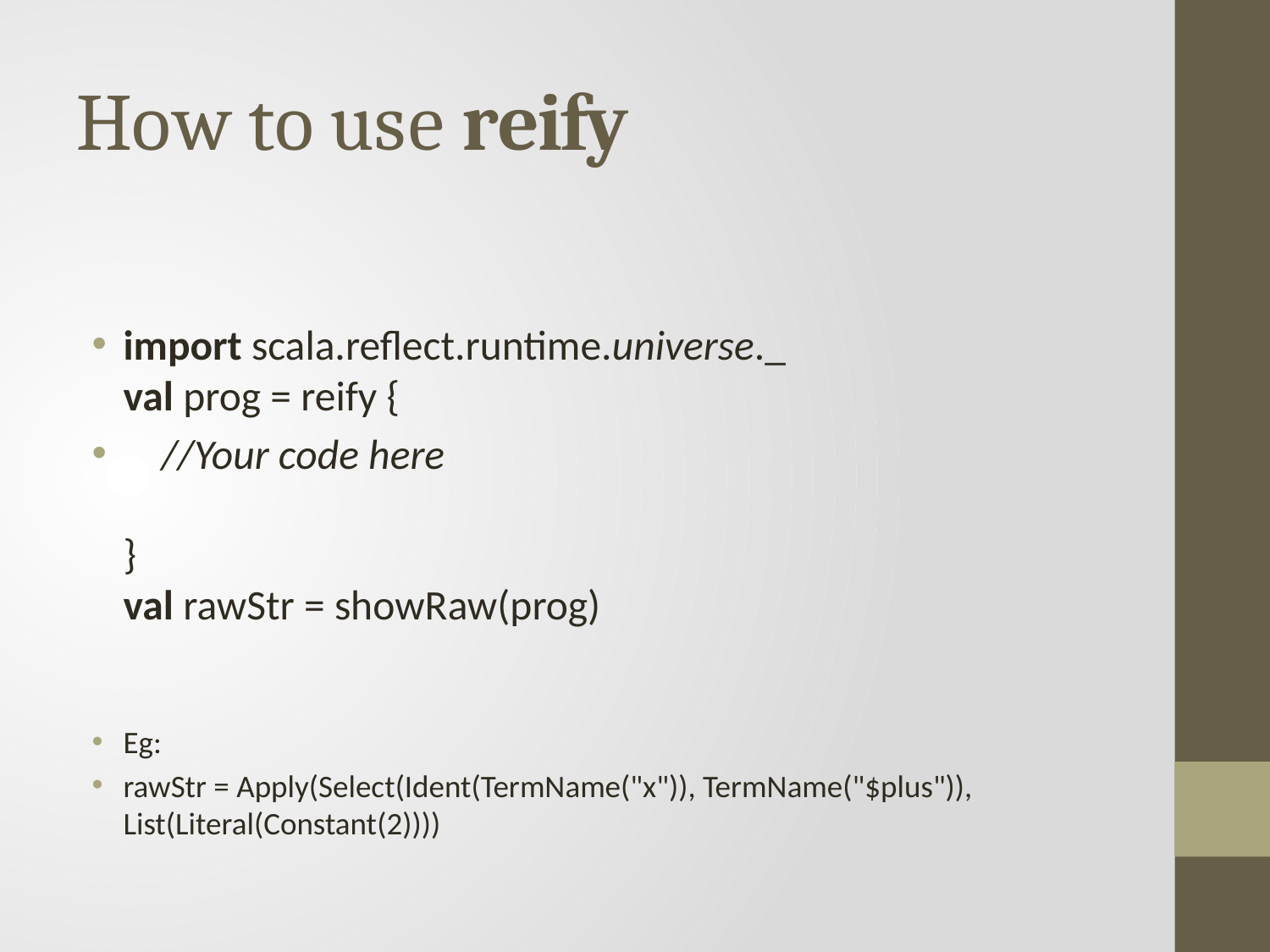

# How to use reify

import scala.reflect.runtime.universe._
val prog = reify {
    //Your code here
}
val rawStr = showRaw(prog)

Eg:
rawStr = Apply(Select(Ident(TermName("x")), TermName("$plus")), List(Literal(Constant(2))))